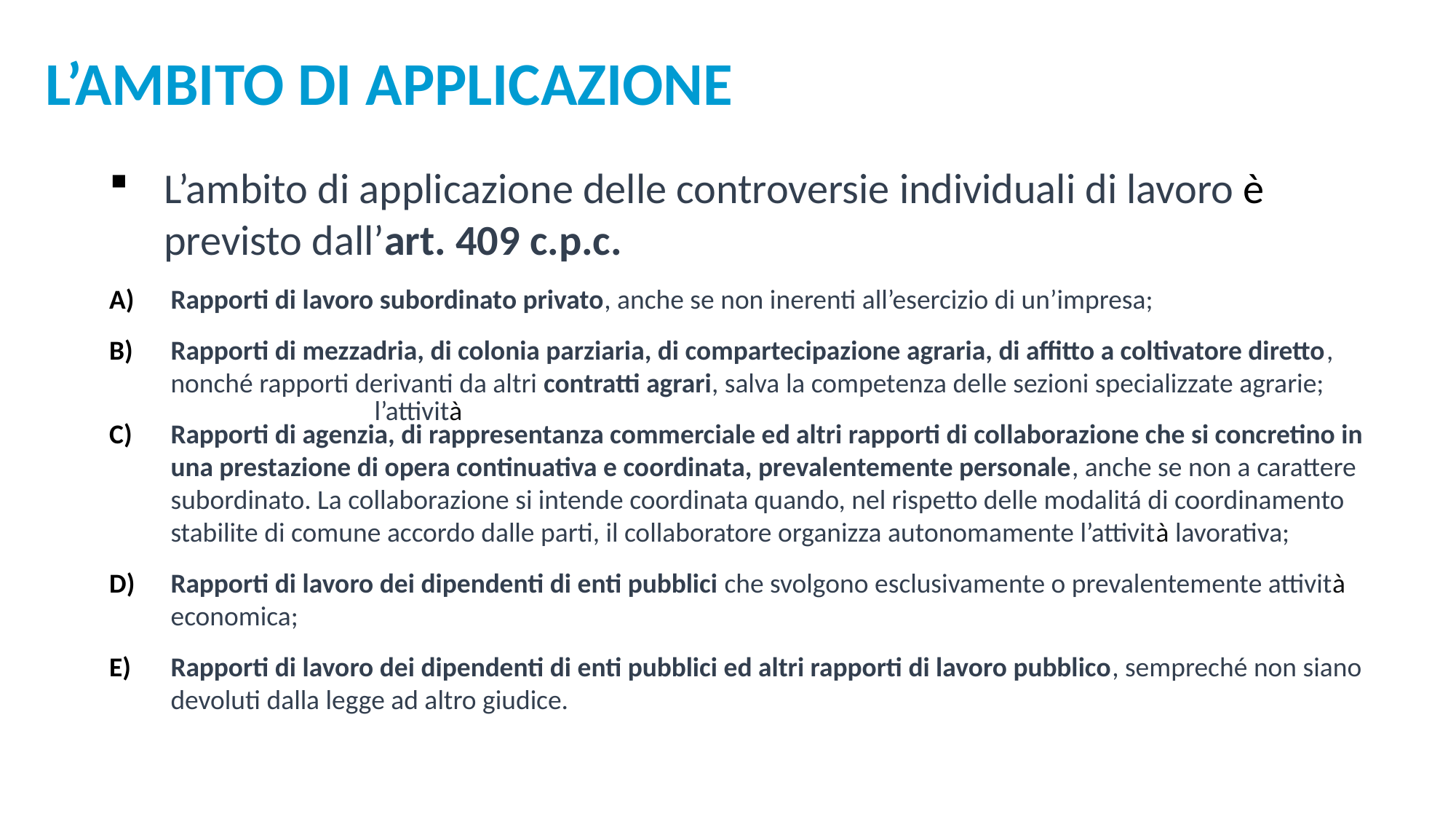

L’ambito di applicazione
L’ambito di applicazione delle controversie individuali di lavoro è previsto dall’art. 409 c.p.c.
Rapporti di lavoro subordinato privato, anche se non inerenti all’esercizio di un’impresa;
Rapporti di mezzadria, di colonia parziaria, di compartecipazione agraria, di affitto a coltivatore diretto, nonché rapporti derivanti da altri contratti agrari, salva la competenza delle sezioni specializzate agrarie;
Rapporti di agenzia, di rappresentanza commerciale ed altri rapporti di collaborazione che si concretino in una prestazione di opera continuativa e coordinata, prevalentemente personale, anche se non a carattere subordinato. La collaborazione si intende coordinata quando, nel rispetto delle modalitá di coordinamento stabilite di comune accordo dalle parti, il collaboratore organizza autonomamente l’attività lavorativa;
Rapporti di lavoro dei dipendenti di enti pubblici che svolgono esclusivamente o prevalentemente attività economica;
Rapporti di lavoro dei dipendenti di enti pubblici ed altri rapporti di lavoro pubblico, sempreché non siano devoluti dalla legge ad altro giudice.
l’attività